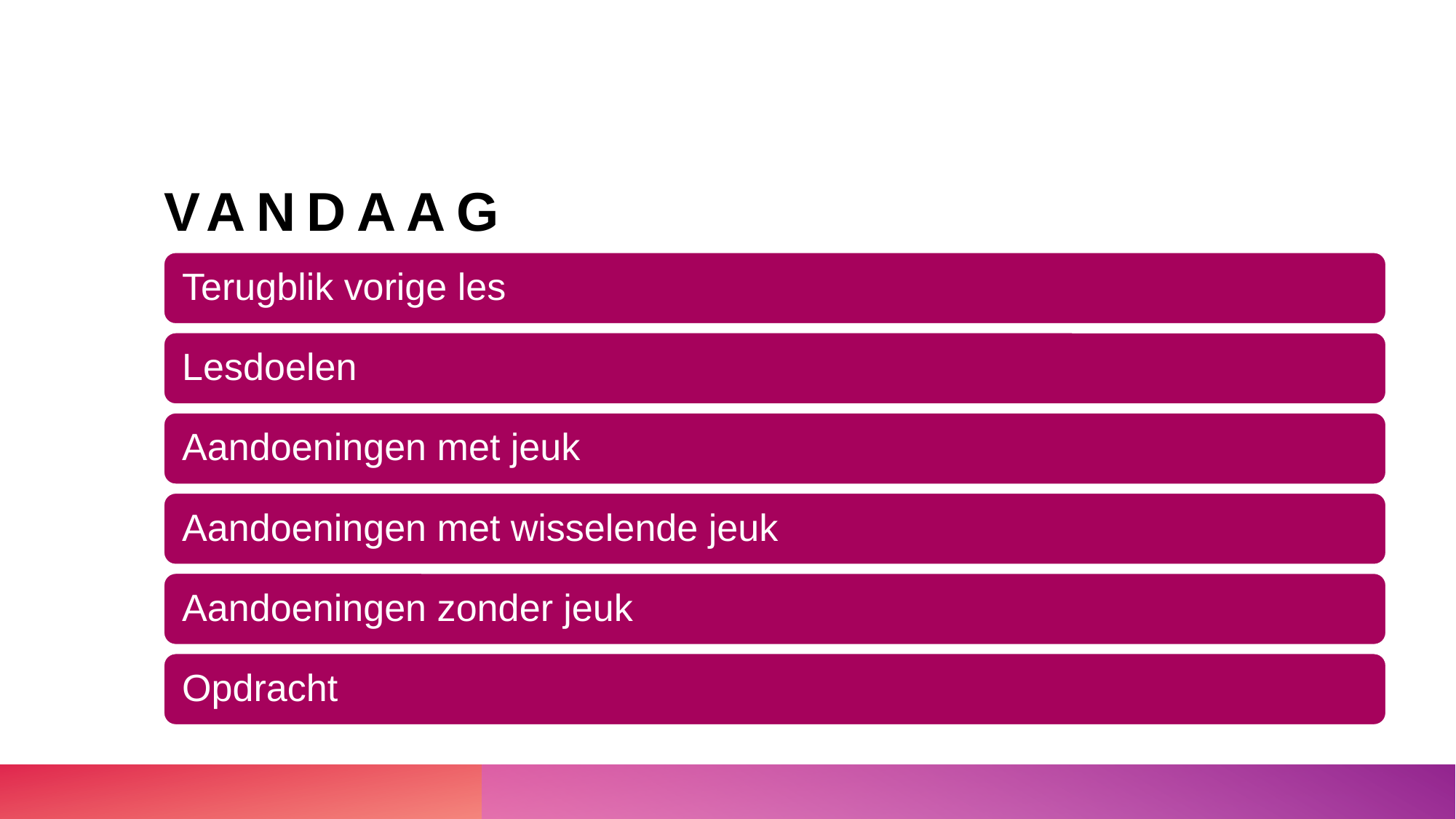

# Vandaag
Terugblik vorige les
Lesdoelen
Aandoeningen met jeuk
Aandoeningen met wisselende jeuk
Aandoeningen zonder jeuk
Opdracht